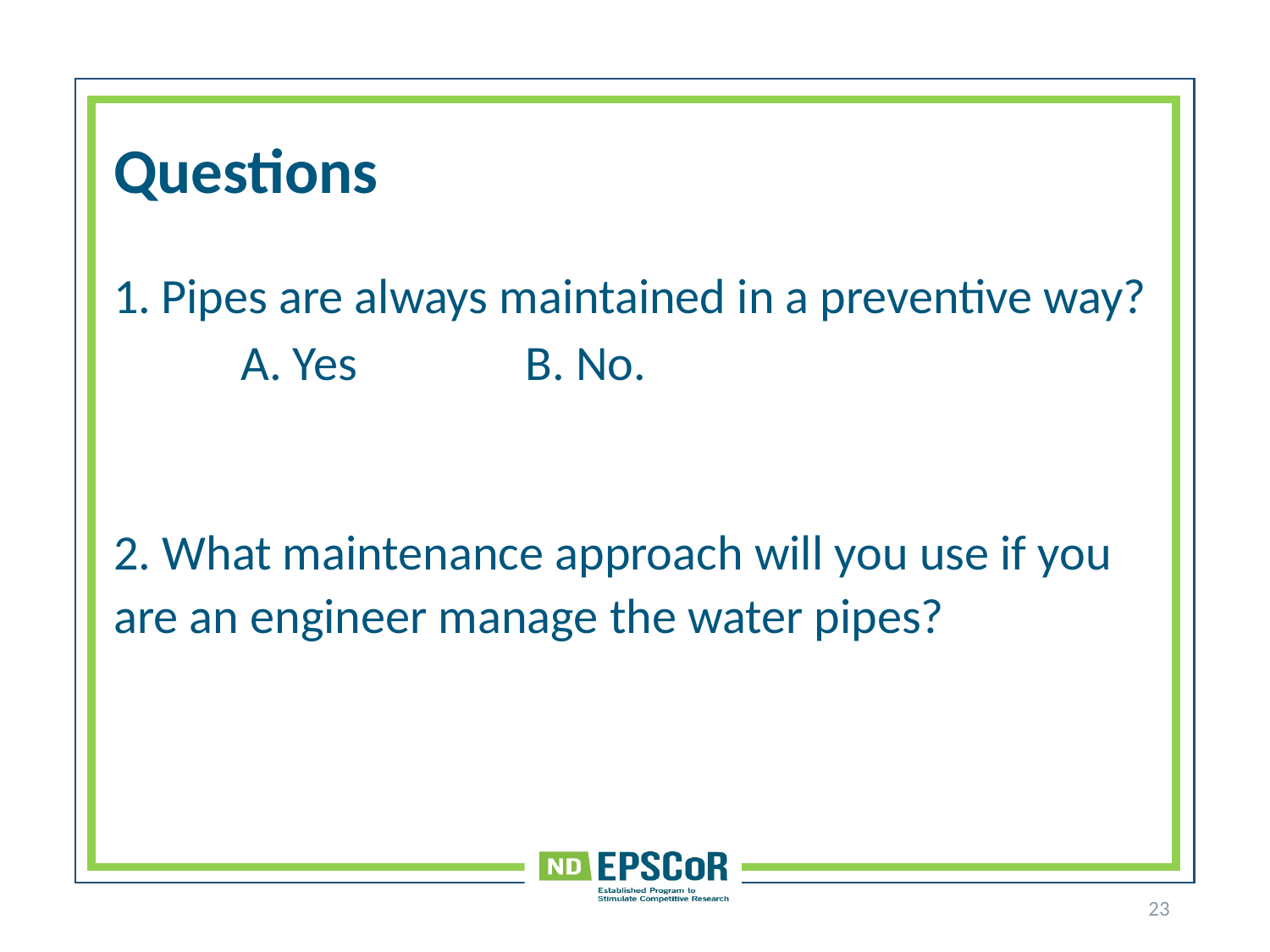

# Questions
Pipes are always maintained in a preventive way?
	A. Yes               B. No.

2. What maintenance approach will you use if you are an engineer manage the water pipes?

23